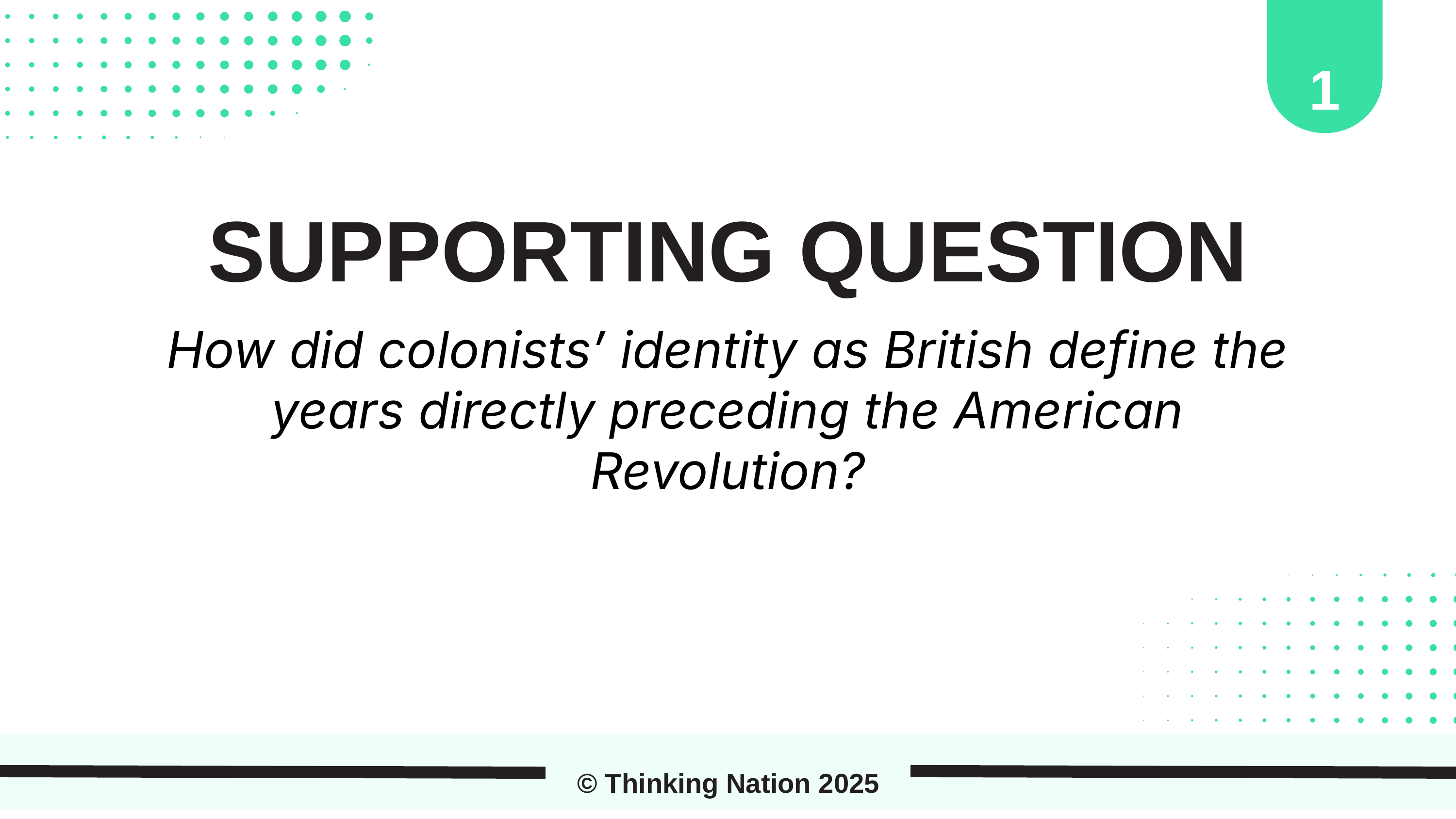

1
SUPPORTING QUESTION
How did colonists’ identity as British define the years directly preceding the American Revolution?

© Thinking Nation 2025